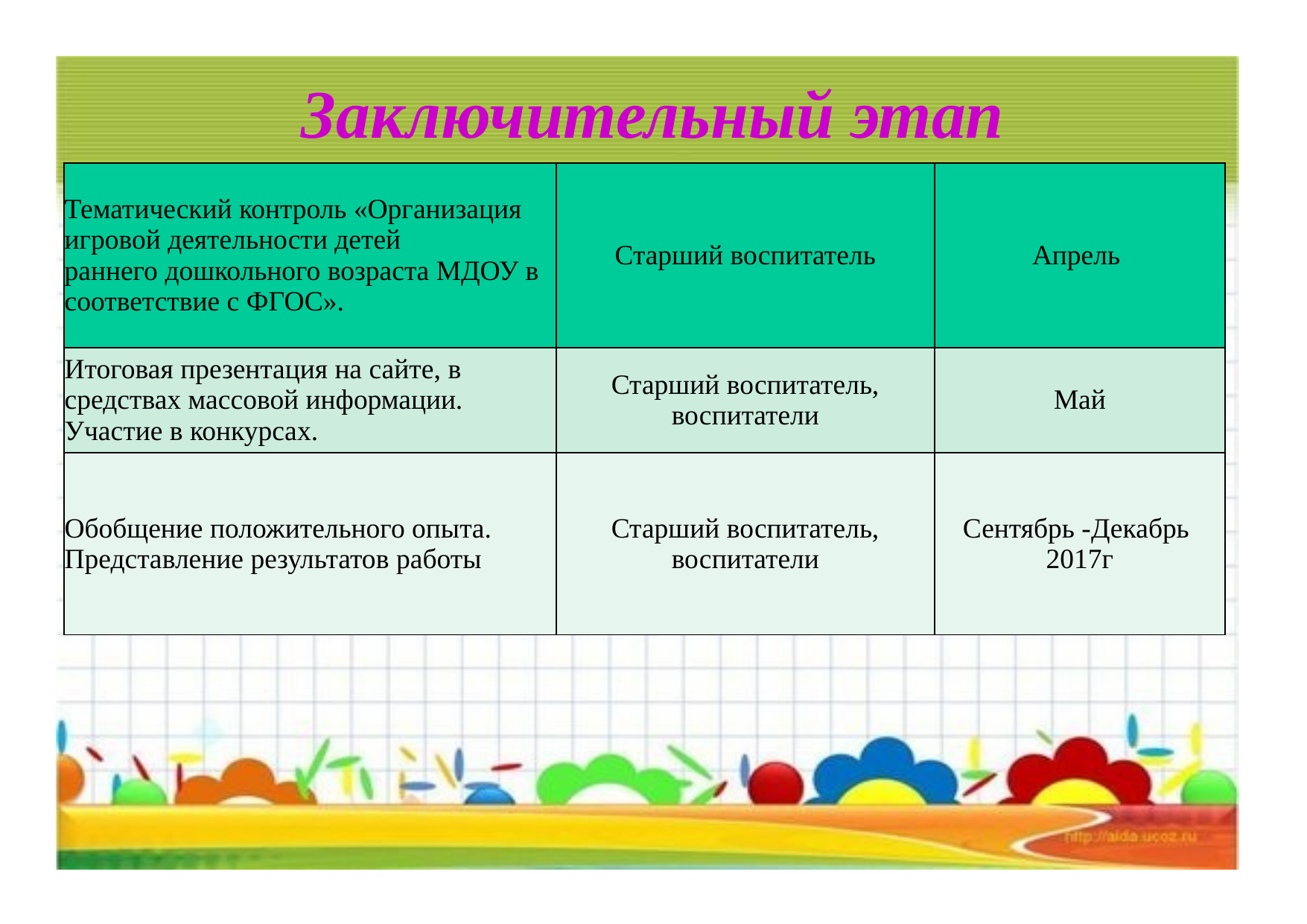

# Заключительный этап
| Тематический контроль «Организация игровой деятельности детей раннего дошкольного возраста МДОУ в соответствие с ФГОС». | Старший воспитатель | Апрель |
| --- | --- | --- |
| Итоговая презентация на сайте, в средствах массовой информации. Участие в конкурсах. | Старший воспитатель, воспитатели | Май |
| Обобщение положительного опыта. Представление результатов работы | Старший воспитатель, воспитатели | Сентябрь -Декабрь 2017г |